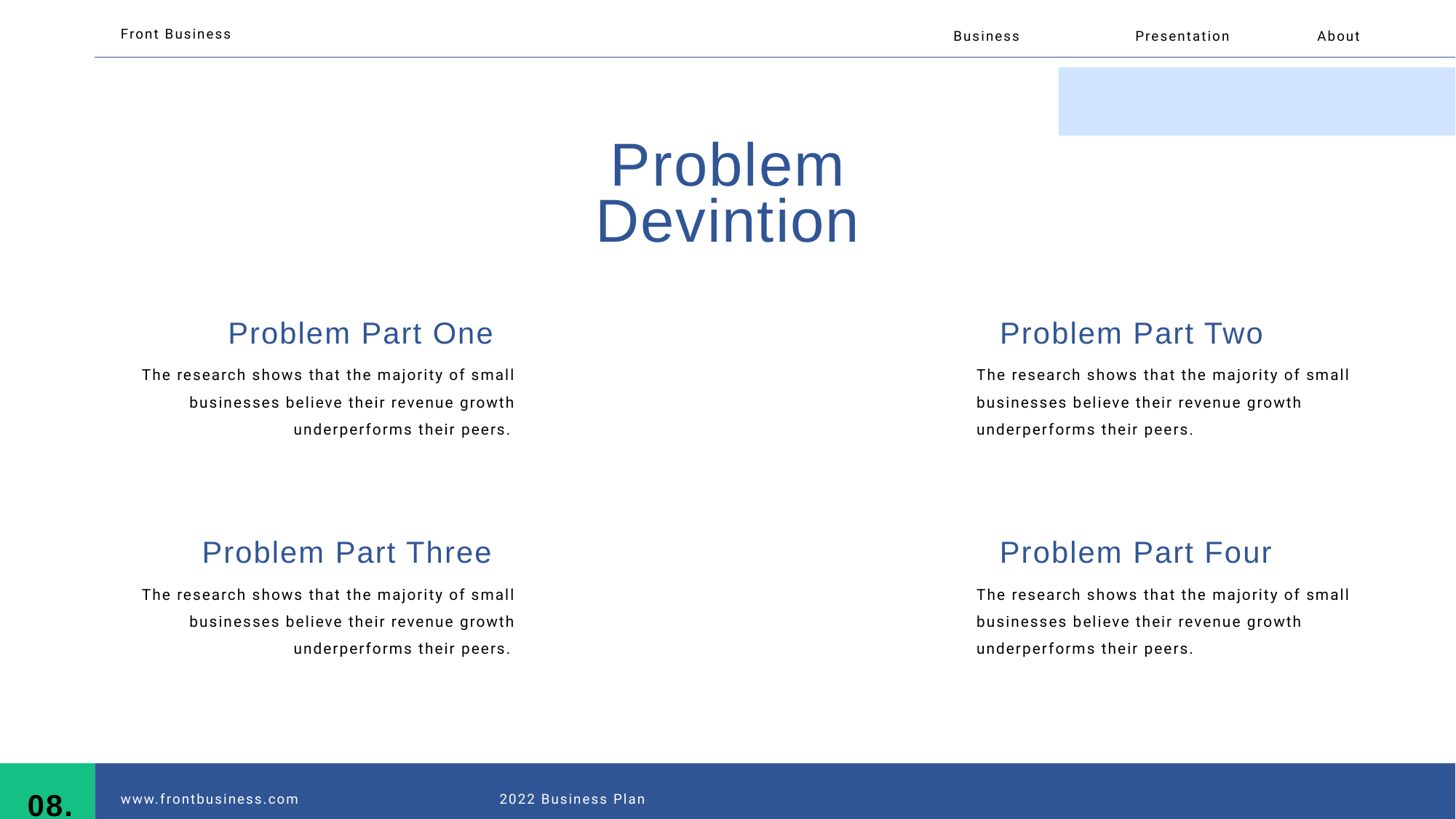

Front Business
Business
Presentation
About

Problem
Devintion
Problem Part One
Problem Part Two

The research shows that the majority of small businesses believe their revenue growth underperforms their peers.
The research shows that the majority of small businesses believe their revenue growth underperforms their peers.
Problem Part Three
Problem Part Four
The research shows that the majority of small businesses believe their revenue growth underperforms their peers.
The research shows that the majority of small businesses believe their revenue growth underperforms their peers.
08.

www.frontbusiness.com
2022 Business Plan